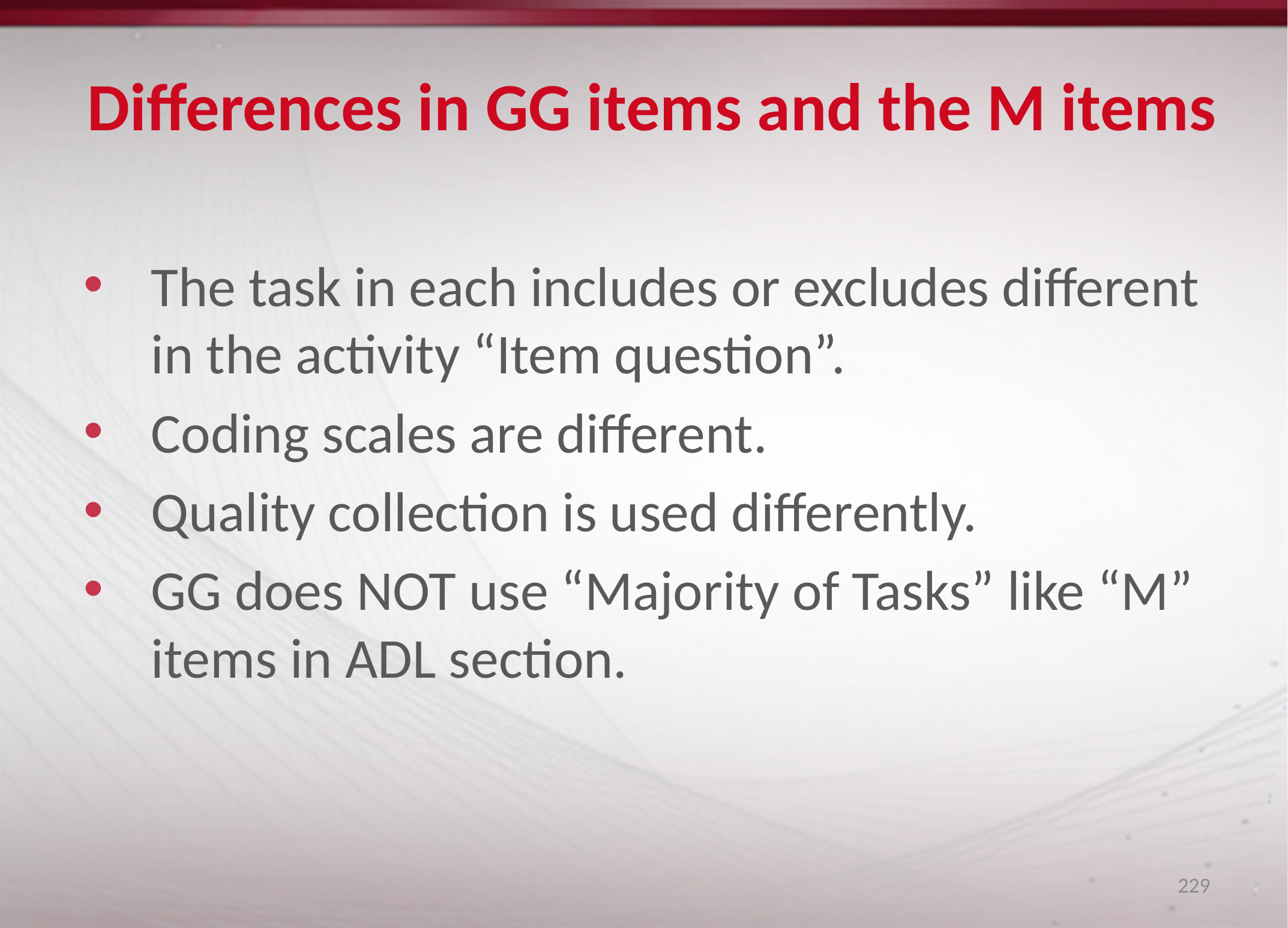

# Differences in GG items and the M items
The task in each includes or excludes different in the activity “Item question”.
Coding scales are different.
Quality collection is used differently.
GG does NOT use “Majority of Tasks” like “M” items in ADL section.
229